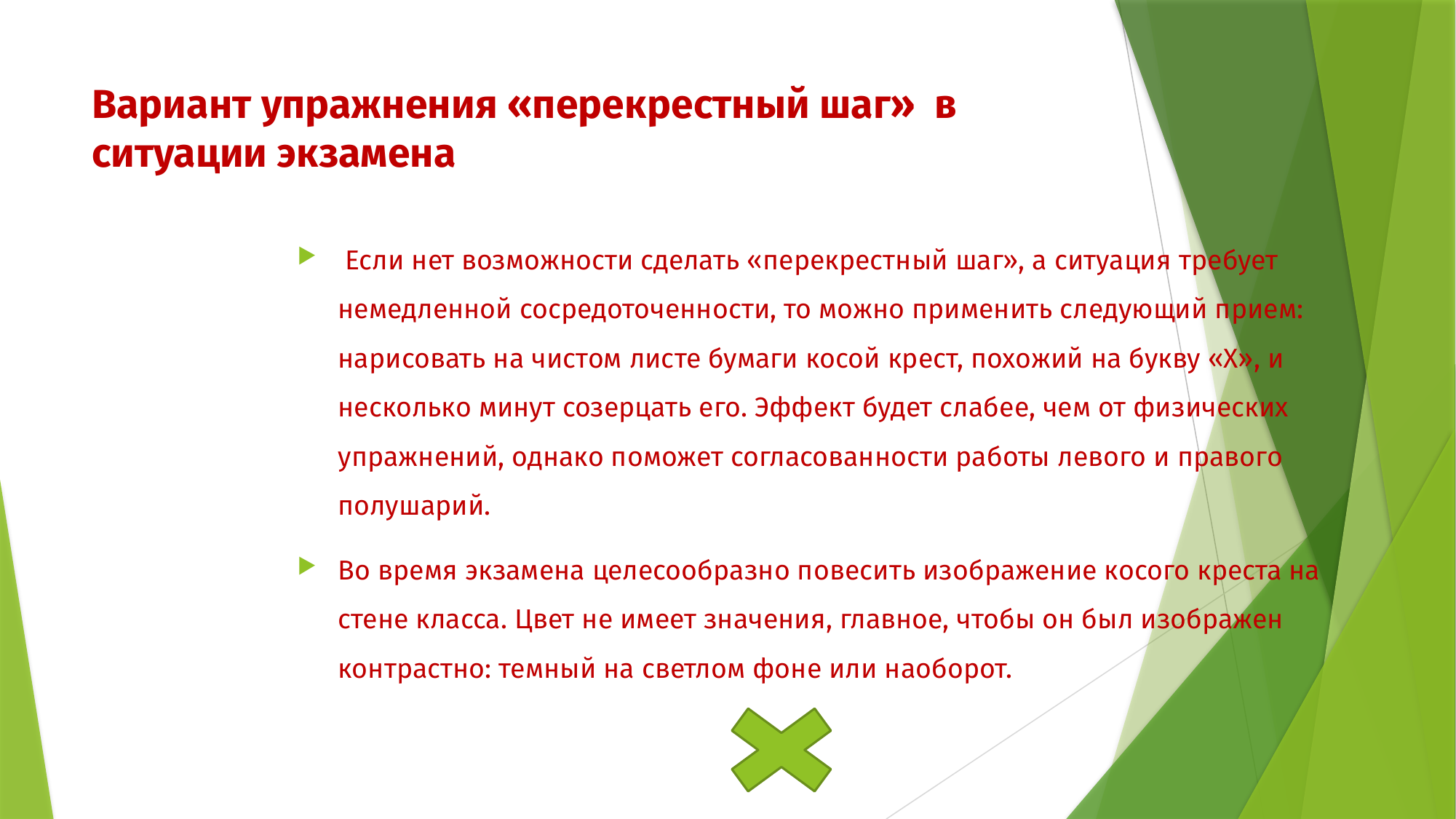

# Вариант упражнения «перекрестный шаг»  в ситуации экзамена
 Если нет возможности сделать «перекрестный шаг», а ситуация требует немедленной сосредоточенности, то можно применить следующий прием: нарисовать на чистом листе бумаги косой крест, похожий на букву «Х», и несколько минут созерцать его. Эффект будет слабее, чем от физических упражнений, однако поможет согласованности работы левого и правого полушарий.
Во время экзамена целесообразно повесить изображение косого креста на стене класса. Цвет не имеет значения, главное, чтобы он был изображен контрастно: темный на светлом фоне или наоборот.